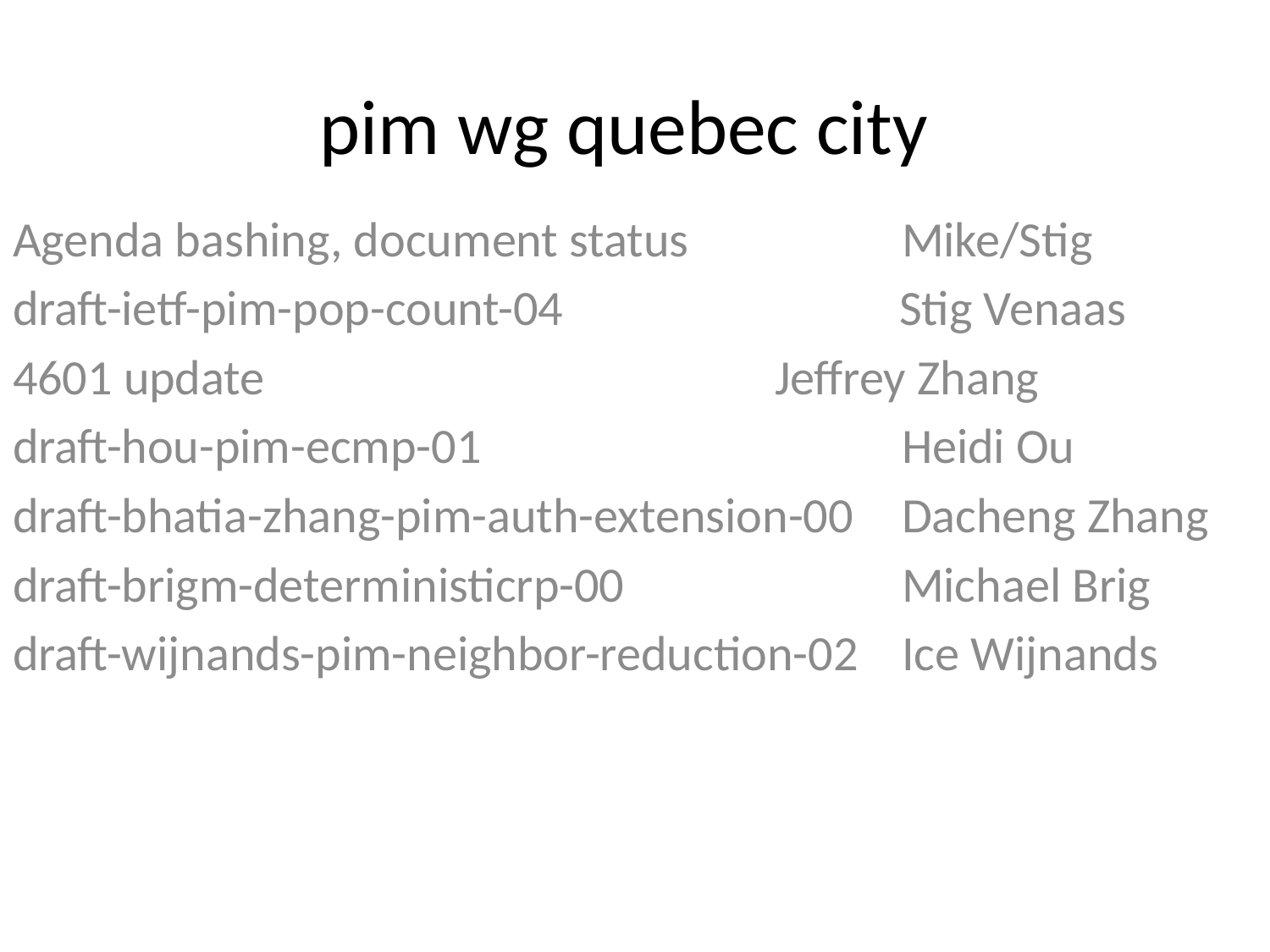

# pim wg quebec city
Agenda bashing, document status 		Mike/Stig
draft-ietf-pim-pop-count-04                              Stig Venaas
4601 update                                  		Jeffrey Zhang
draft-hou-pim-ecmp-01                  		Heidi Ou
draft-bhatia-zhang-pim-auth-extension-00	Dacheng Zhang
draft-brigm-deterministicrp-00                	Michael Brig
draft-wijnands-pim-neighbor-reduction-02	Ice Wijnands